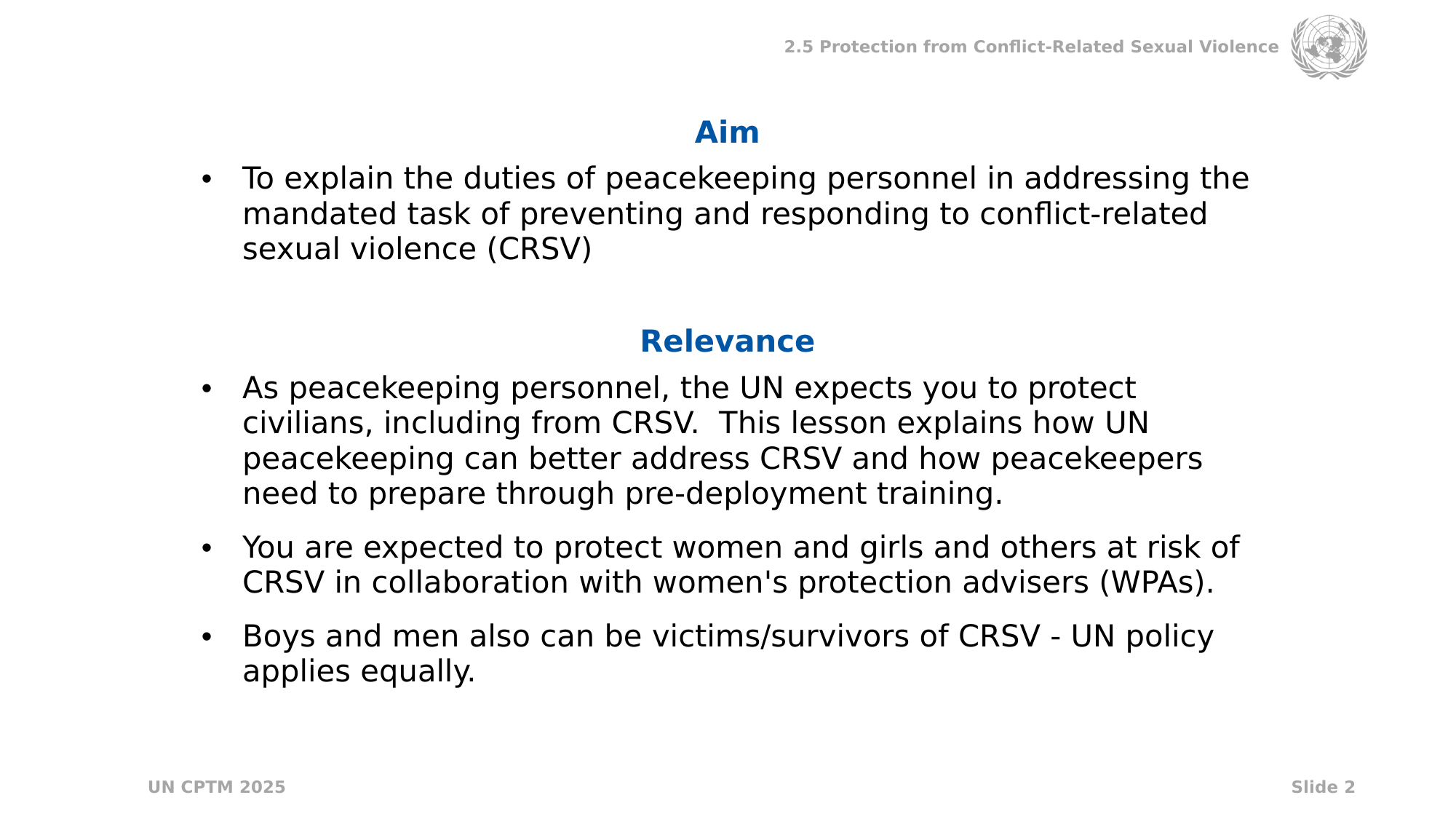

| Aim |
| --- |
| To explain the duties of peacekeeping personnel in addressing the mandated task of preventing and responding to conflict-related sexual violence (CRSV) |
|  |
| Relevance |
| As peacekeeping personnel, the UN expects you to protect civilians, including from CRSV. This lesson explains how UN peacekeeping can better address CRSV and how peacekeepers need to prepare through pre-deployment training. You are expected to protect women and girls and others at risk of CRSV in collaboration with women's protection advisers (WPAs). Boys and men also can be victims/survivors of CRSV - UN policy applies equally. |